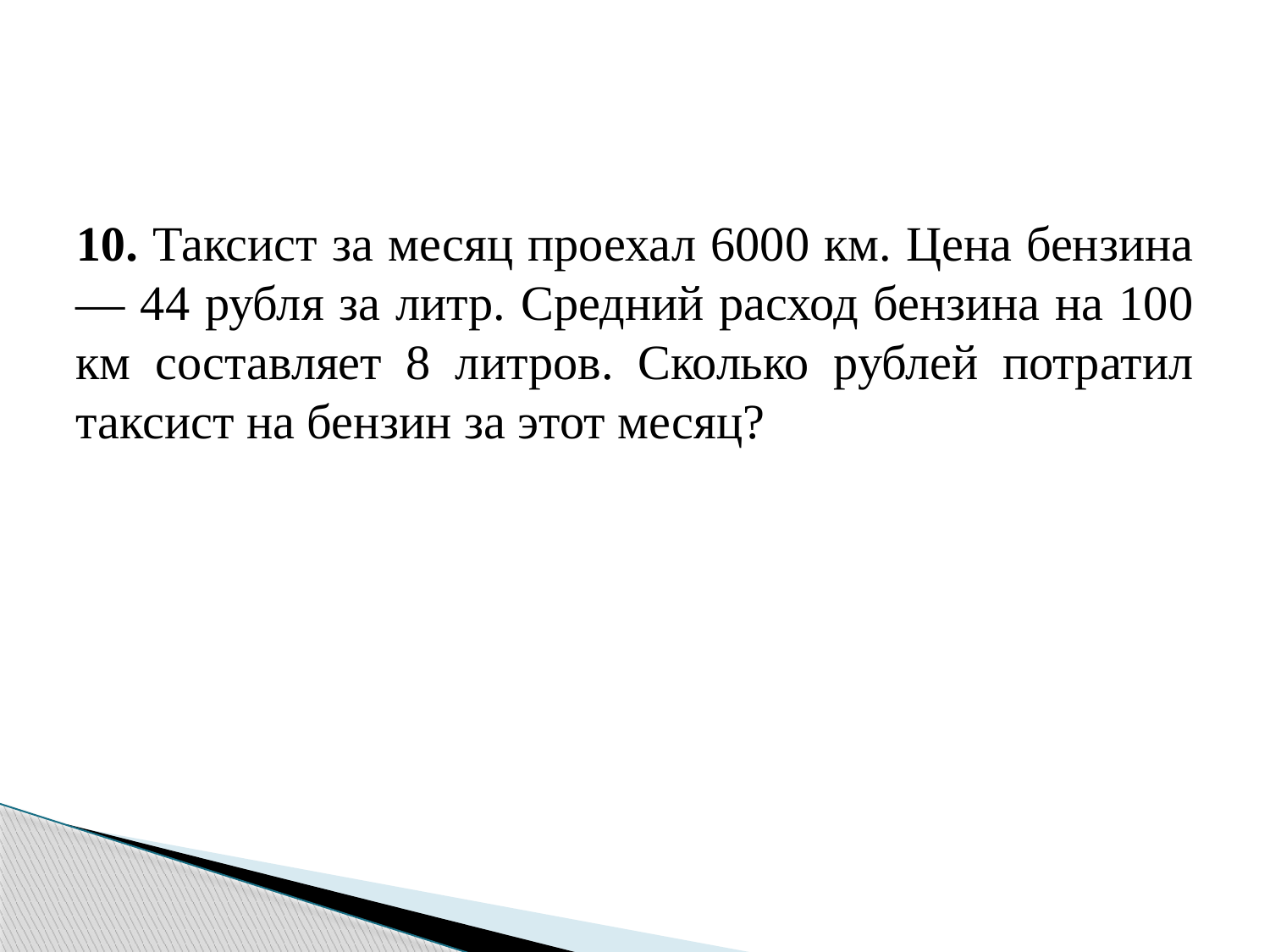

#
10. Таксист за месяц проехал 6000 км. Цена бензина — 44 рубля за литр. Средний расход бензина на 100 км составляет 8 литров. Сколько рублей потратил таксист на бензин за этот месяц?